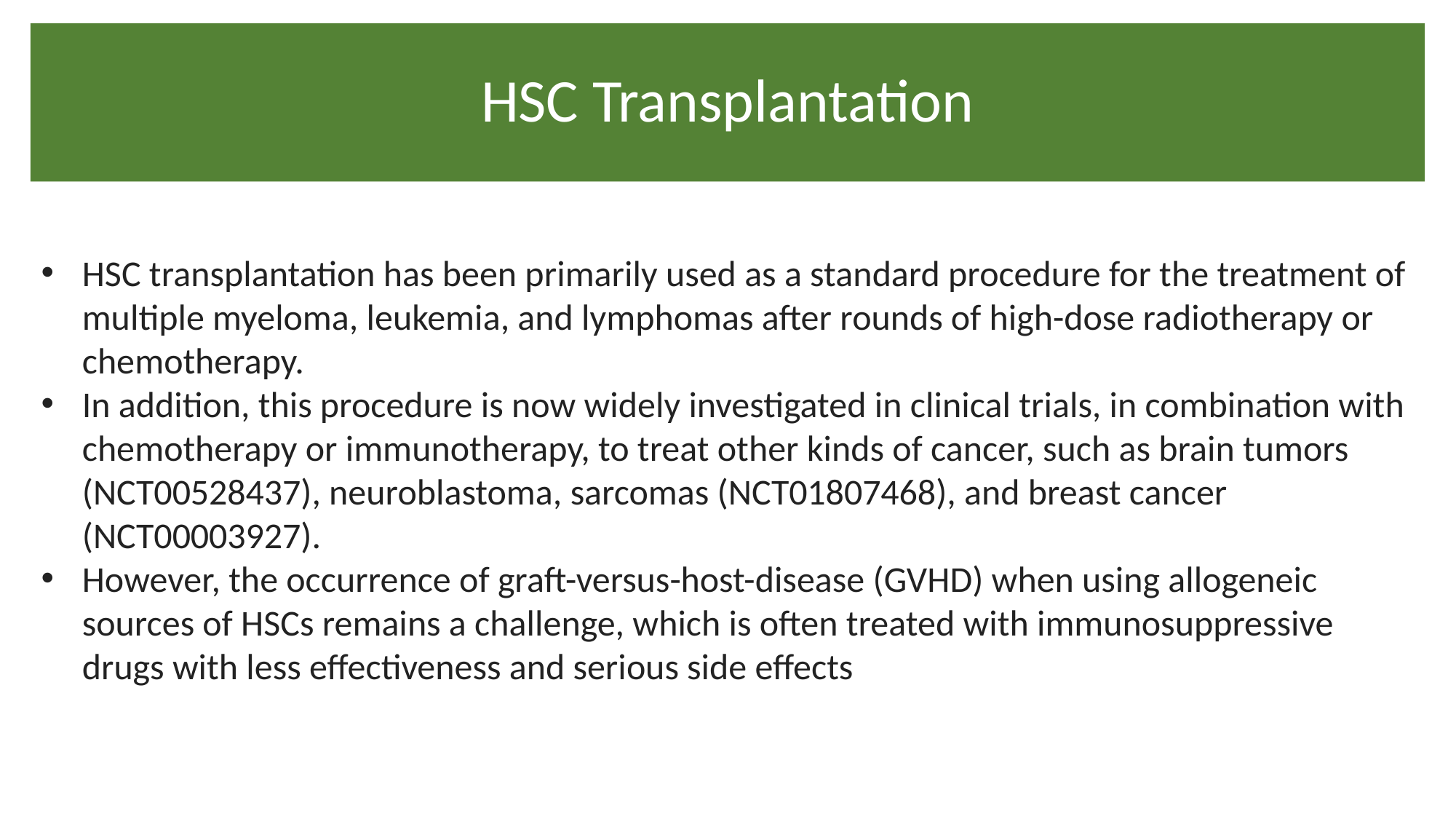

# HSC Transplantation
HSC transplantation has been primarily used as a standard procedure for the treatment of multiple myeloma, leukemia, and lymphomas after rounds of high-dose radiotherapy or chemotherapy.
In addition, this procedure is now widely investigated in clinical trials, in combination with chemotherapy or immunotherapy, to treat other kinds of cancer, such as brain tumors (NCT00528437), neuroblastoma, sarcomas (NCT01807468), and breast cancer (NCT00003927).
However, the occurrence of graft-versus-host-disease (GVHD) when using allogeneic sources of HSCs remains a challenge, which is often treated with immunosuppressive drugs with less effectiveness and serious side effects